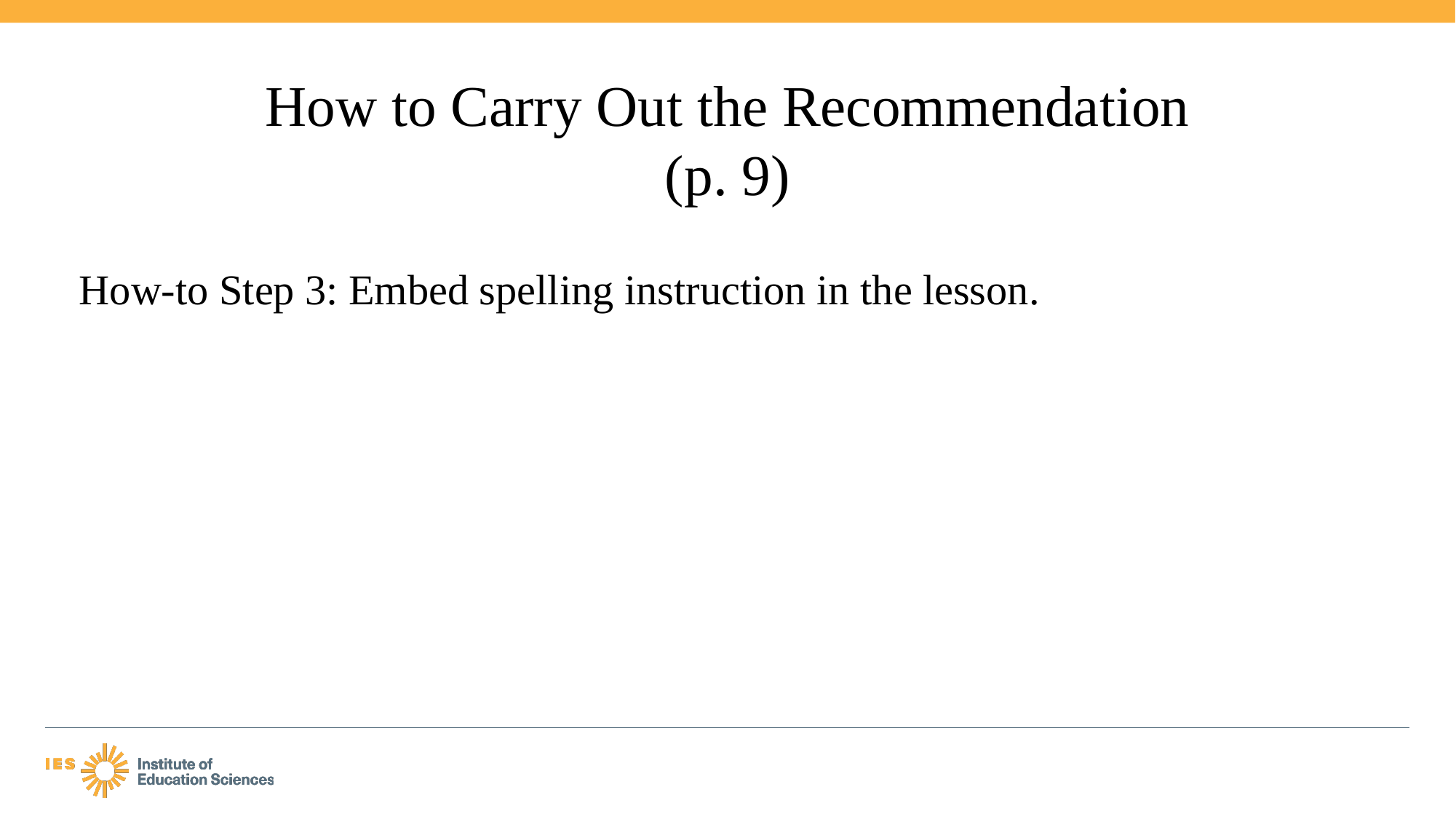

# How to Carry Out the Recommendation (p. 9)
How-to Step 3: Embed spelling instruction in the lesson.